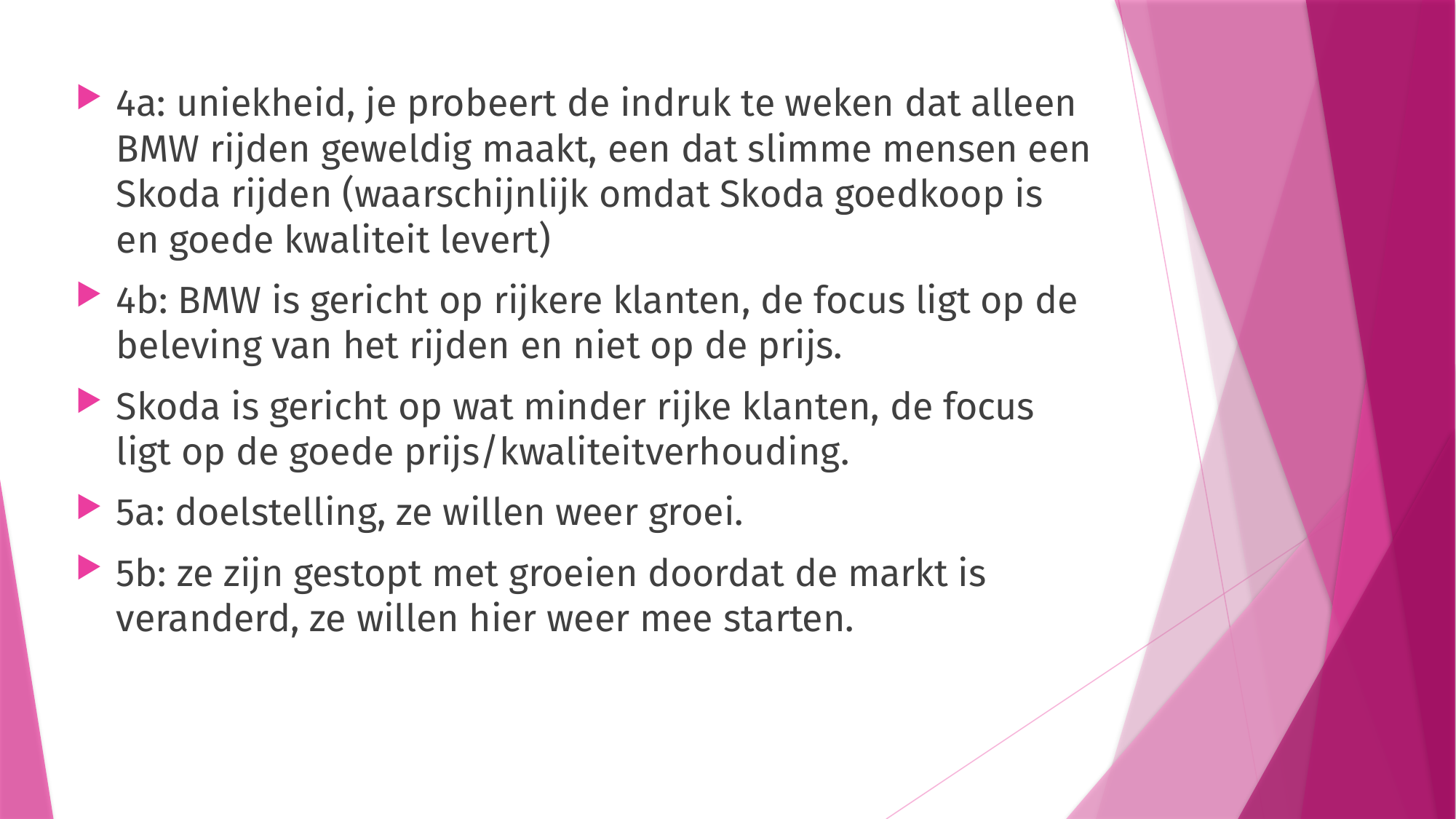

#
4a: uniekheid, je probeert de indruk te weken dat alleen BMW rijden geweldig maakt, een dat slimme mensen een Skoda rijden (waarschijnlijk omdat Skoda goedkoop is en goede kwaliteit levert)
4b: BMW is gericht op rijkere klanten, de focus ligt op de beleving van het rijden en niet op de prijs.
Skoda is gericht op wat minder rijke klanten, de focus ligt op de goede prijs/kwaliteitverhouding.
5a: doelstelling, ze willen weer groei.
5b: ze zijn gestopt met groeien doordat de markt is veranderd, ze willen hier weer mee starten.